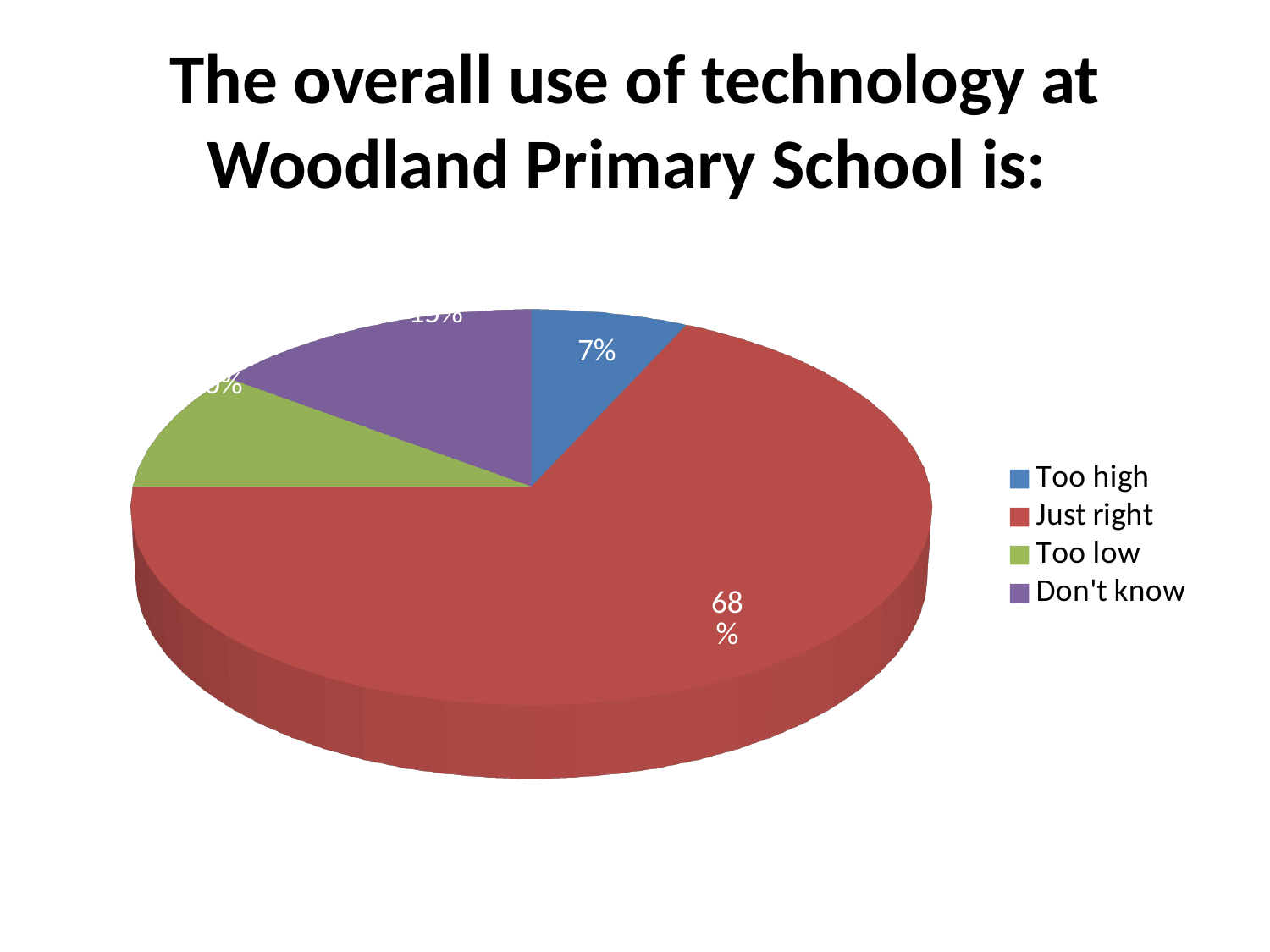

# The overall use of technology at Woodland Primary School is:

[unsupported chart]